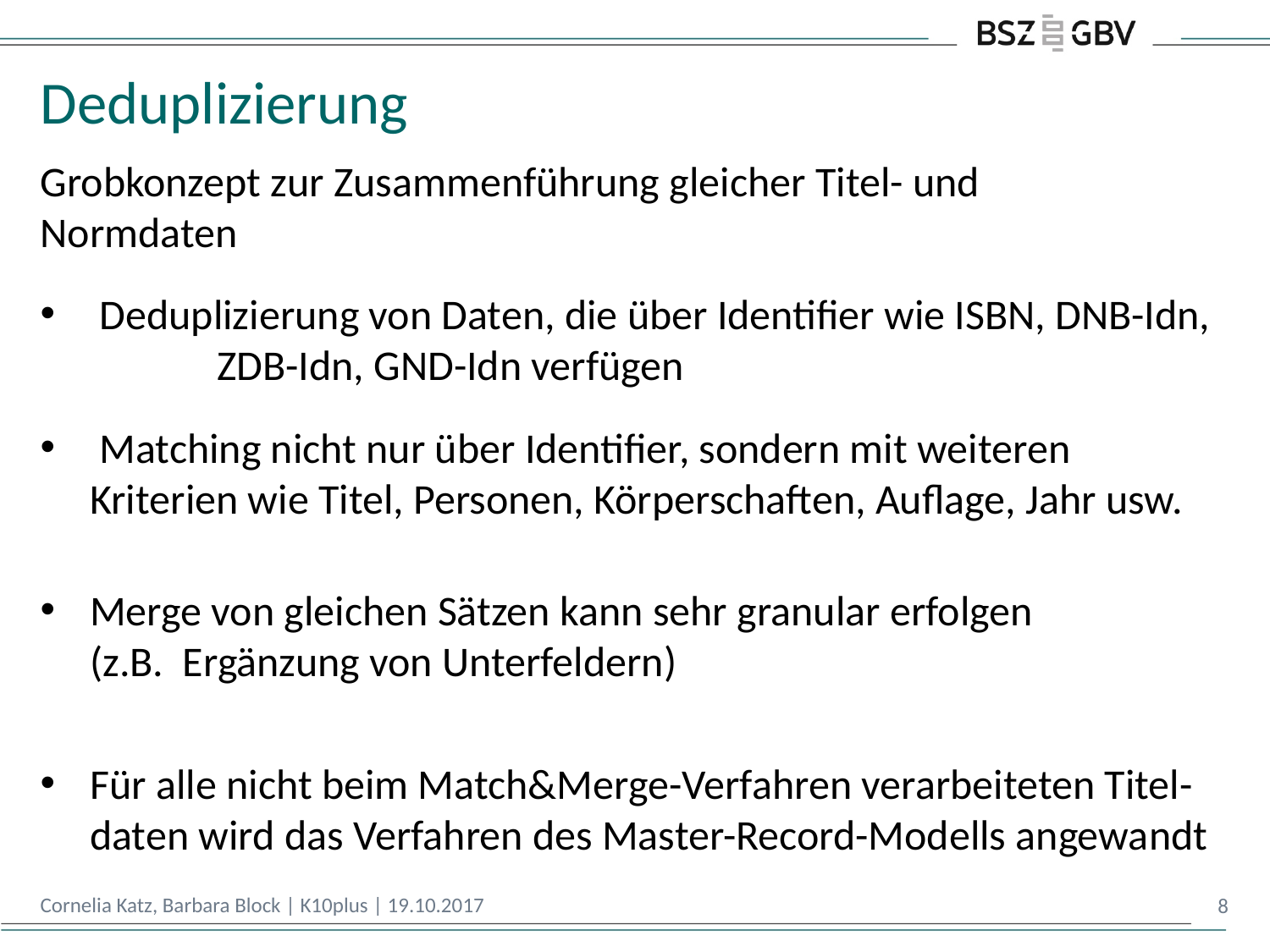

# Deduplizierung
Grobkonzept zur Zusammenführung gleicher Titel- und 	Normdaten
 Deduplizierung von Daten, die über Identifier wie ISBN, DNB-Idn,  	ZDB-Idn, GND-Idn verfügen
 Matching nicht nur über Identifier, sondern mit weiteren 	Kriterien wie Titel, Personen, Körperschaften, Auflage, Jahr usw.
Merge von gleichen Sätzen kann sehr granular erfolgen
(z.B.  Ergänzung von Unterfeldern)

Für alle nicht beim Match&Merge-Verfahren verarbeiteten Titel-daten wird das Verfahren des Master-Record-Modells angewandt

Cornelia Katz, Barbara Block | K10plus | 19.10.2017
8